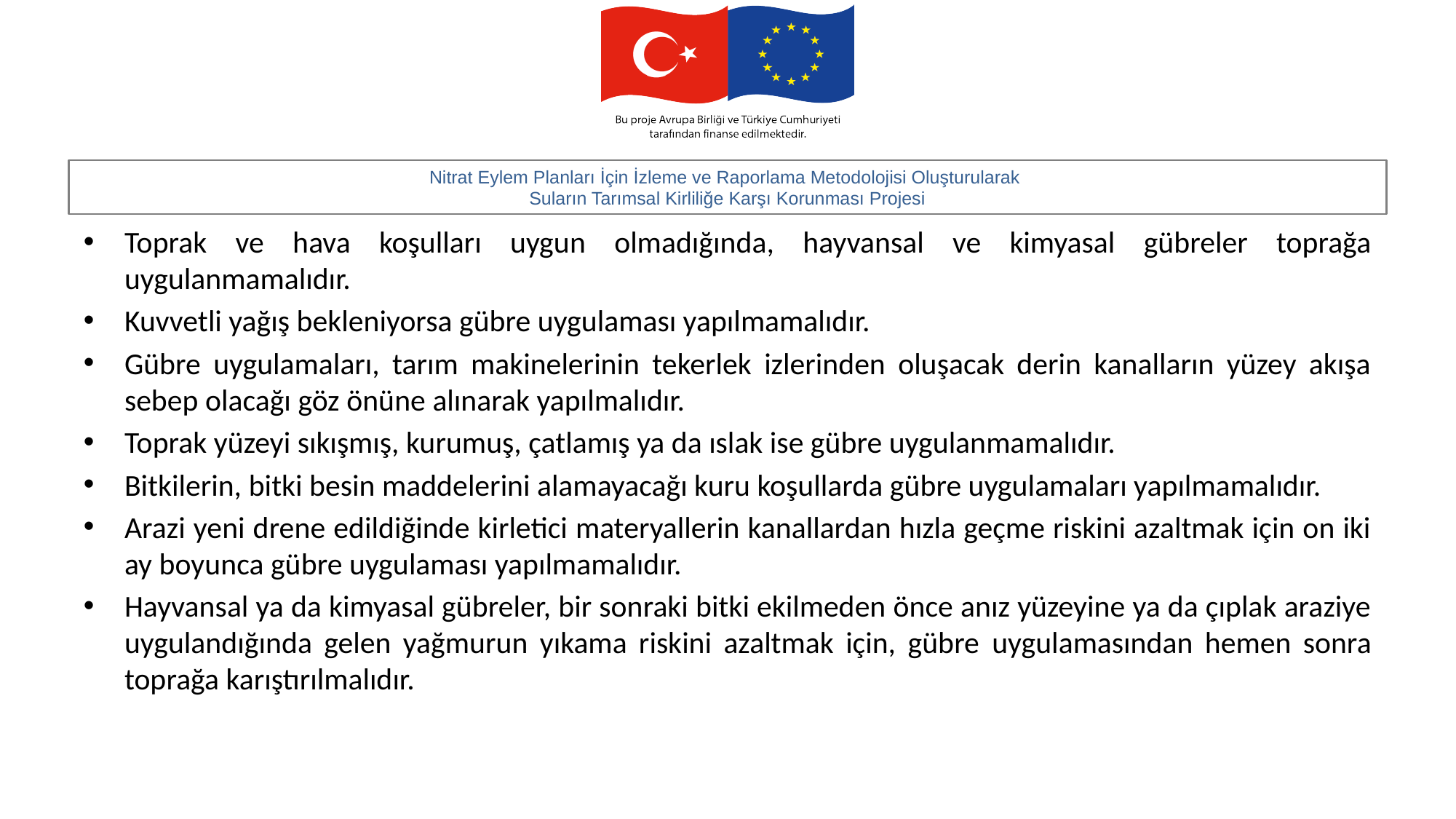

#
Toprak ve hava koşulları uygun olmadığında, hayvansal ve kimyasal gübreler toprağa uygulanmamalıdır.
Kuvvetli yağış bekleniyorsa gübre uygulaması yapılmamalıdır.
Gübre uygulamaları, tarım makinelerinin tekerlek izlerinden oluşacak derin kanalların yüzey akışa sebep olacağı göz önüne alınarak yapılmalıdır.
Toprak yüzeyi sıkışmış, kurumuş, çatlamış ya da ıslak ise gübre uygulanmamalıdır.
Bitkilerin, bitki besin maddelerini alamayacağı kuru koşullarda gübre uygulamaları yapılmamalıdır.
Arazi yeni drene edildiğinde kirletici materyallerin kanallardan hızla geçme riskini azaltmak için on iki ay boyunca gübre uygulaması yapılmamalıdır.
Hayvansal ya da kimyasal gübreler, bir sonraki bitki ekilmeden önce anız yüzeyine ya da çıplak araziye uygulandığında gelen yağmurun yıkama riskini azaltmak için, gübre uygulamasından hemen sonra toprağa karıştırılmalıdır.